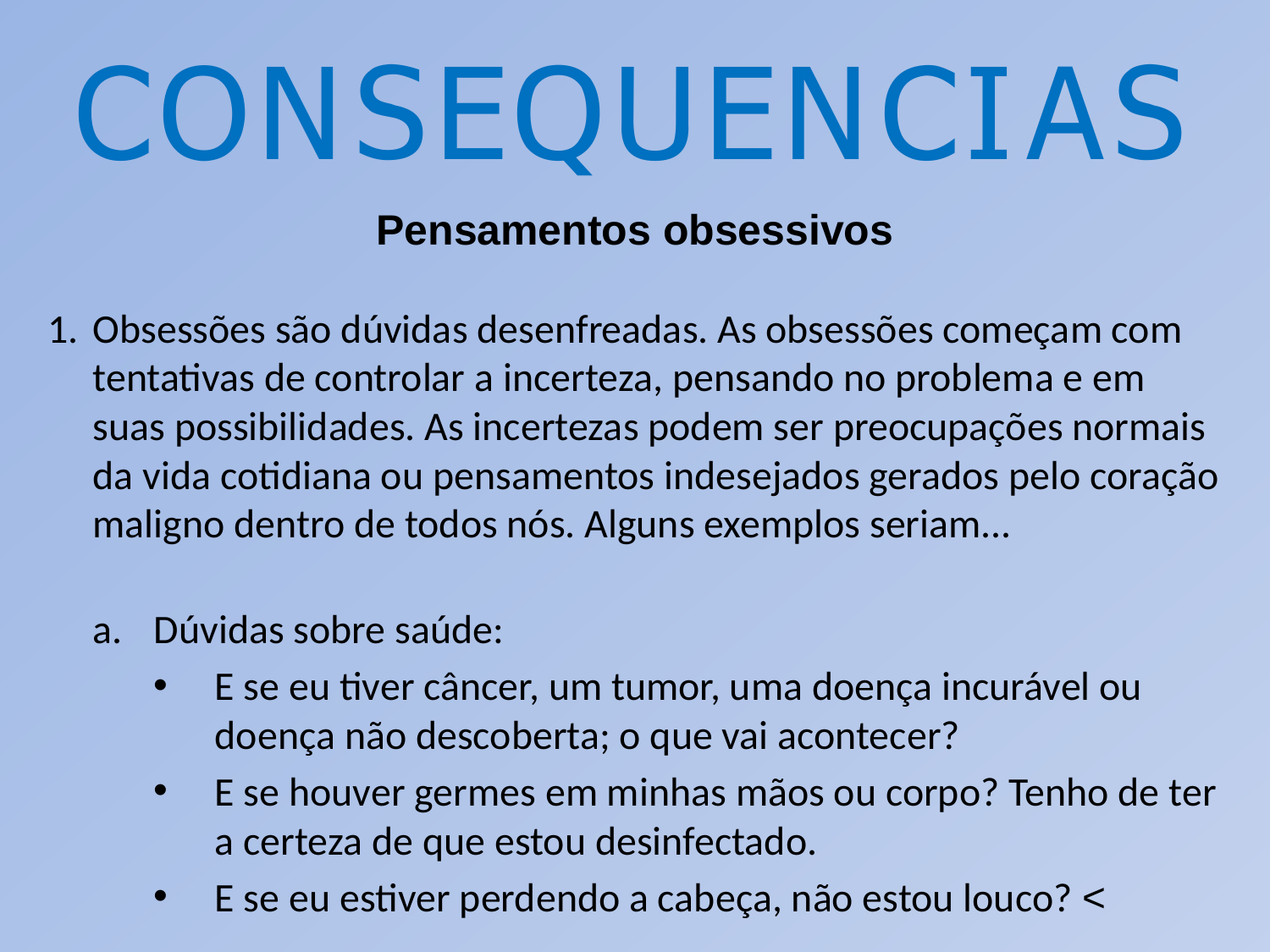

CONSEQUENCIAS

Pensamentos obsessivos

Obsessões são dúvidas desenfreadas. As obsessões começam com tentativas de controlar a incerteza, pensando no problema e em suas possibilidades. As incertezas podem ser preocupações normais da vida cotidiana ou pensamentos indesejados gerados pelo coração maligno dentro de todos nós. Alguns exemplos seriam...
Dúvidas sobre saúde:
E se eu tiver câncer, um tumor, uma doença incurável ou doença não descoberta; o que vai acontecer?
E se houver germes em minhas mãos ou corpo? Tenho de ter a certeza de que estou desinfectado.
E se eu estiver perdendo a cabeça, não estou louco? <